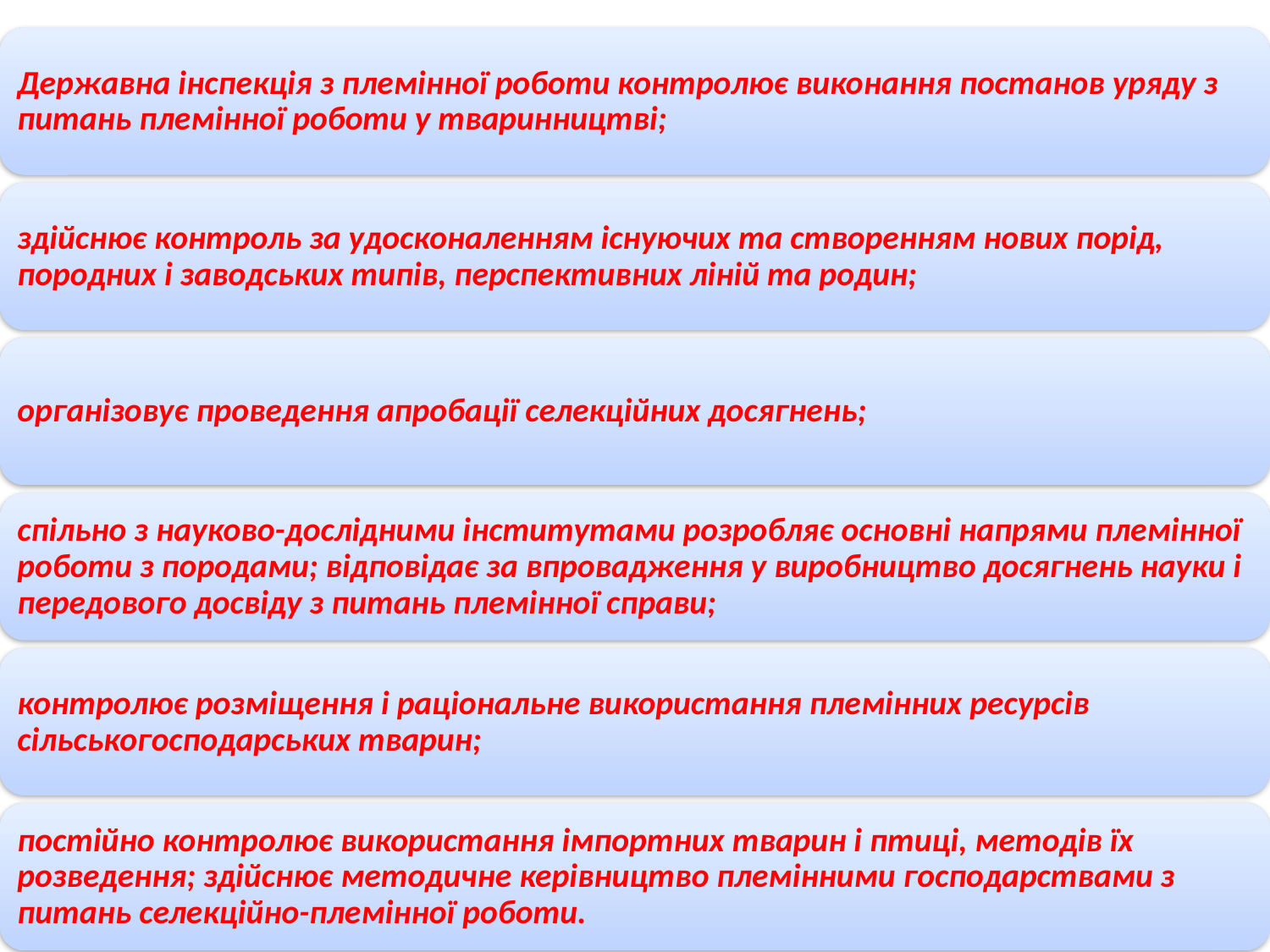

Державна інспекція з племінної роботи контролює виконання постанов уряду з питань племінної роботи у тваринництві;
здійснює контроль за удосконаленням існуючих та створенням нових порід, породних і заводських типів, перспективних ліній та родин;
організовує проведення апробації селекційних досягнень;
спільно з науково-дослідними інститутами розробляє основні напрями племінної роботи з породами; відповідає за впровадження у виробництво досягнень науки і передового досвіду з питань племінної справи;
контролює розміщення і раціональне використання племінних ресурсів сільськогосподарських тварин;
постійно контролює використання імпортних тварин і птиці, методів їх розведення; здійснює методичне керівництво племінними господарствами з питань селекційно-племінної роботи.